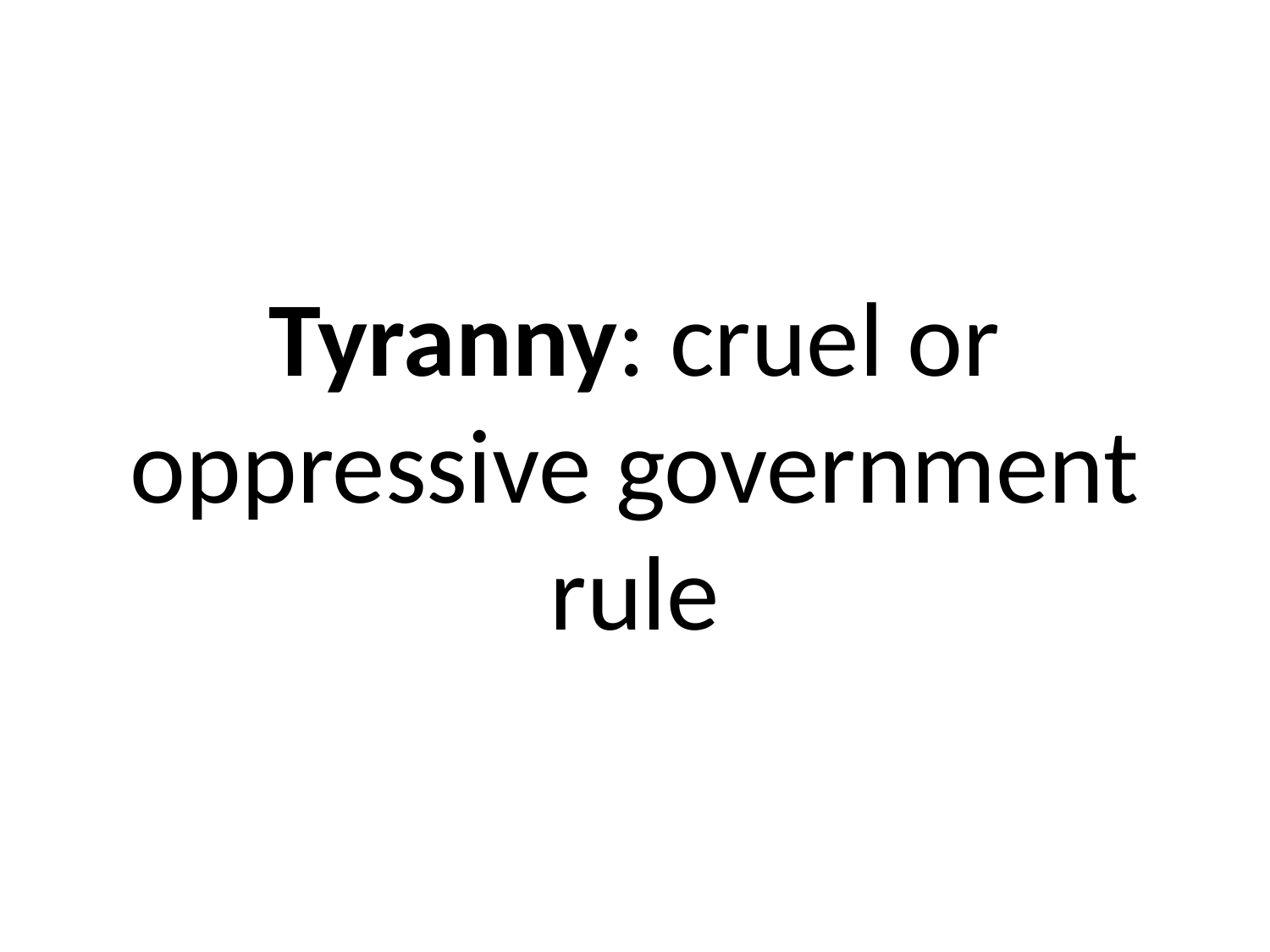

# Tyranny: cruel or oppressive government rule